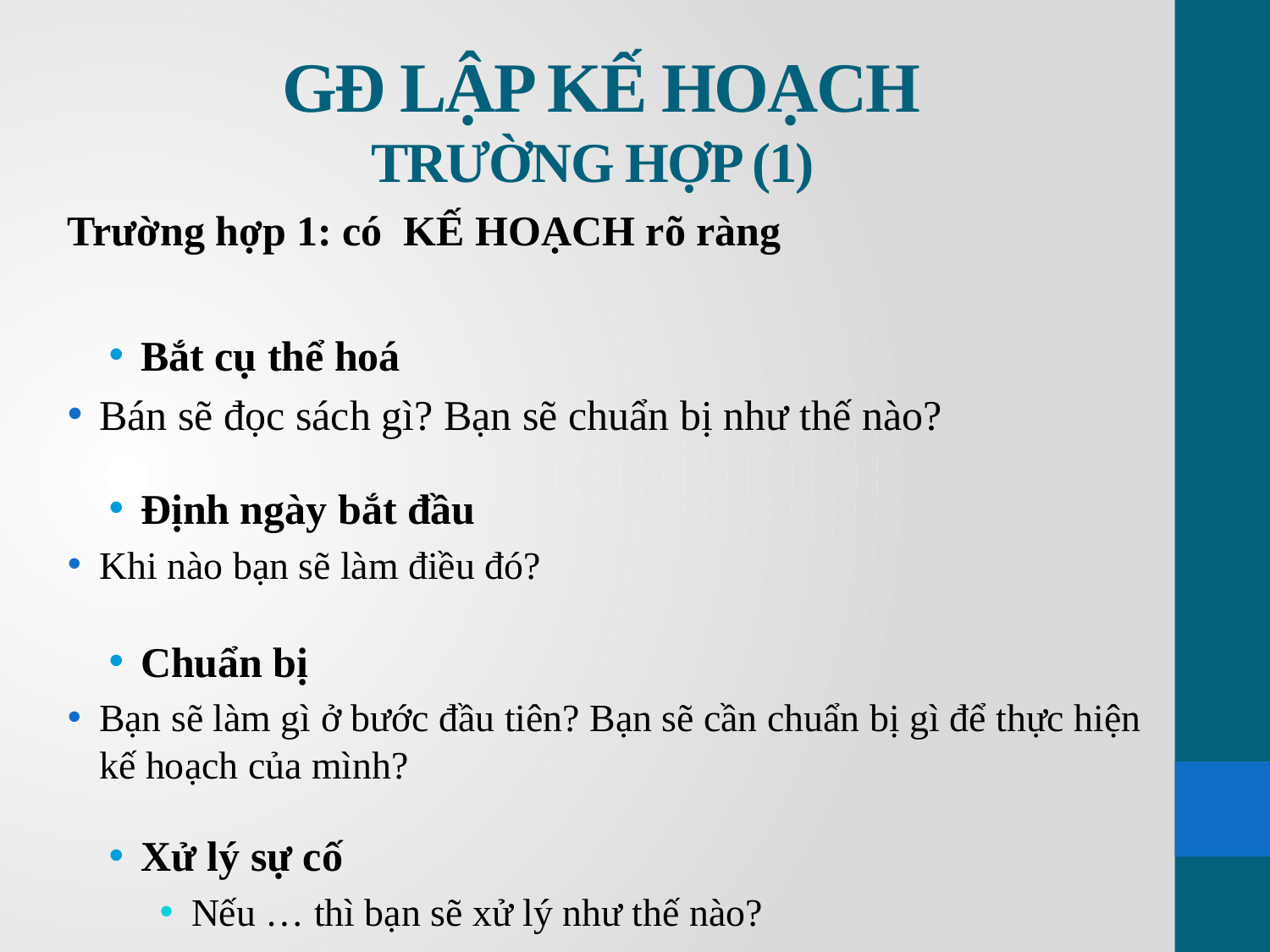

# GĐ LẬP KẾ HOẠCH TRƯỜNG HỢP (1)
Trường hợp 1: có  KẾ HOẠCH rõ ràng

Bắt cụ thể hoá
Bán sẽ đọc sách gì? Bạn sẽ chuẩn bị như thế nào?

Định ngày bắt đầu
Khi nào bạn sẽ làm điều đó?

Chuẩn bị
Bạn sẽ làm gì ở bước đầu tiên? Bạn sẽ cần chuẩn bị gì để thực hiện kế hoạch của mình?

Xử lý sự cố
Nếu … thì bạn sẽ xử lý như thế nào?